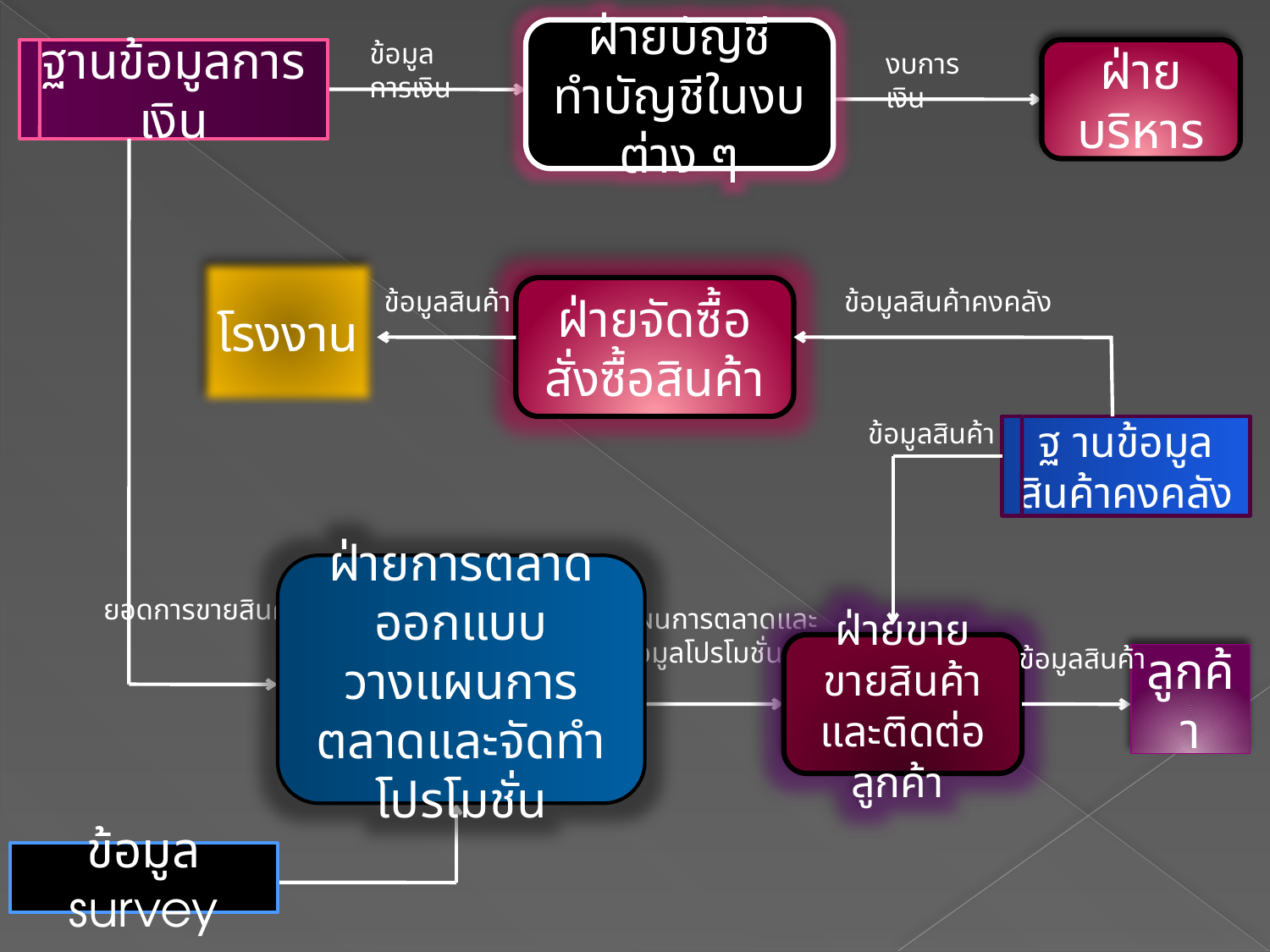

ฝ่ายบัญชี
ทำบัญชีในงบต่าง ๆ
ข้อมูลการเงิน
ฐานข้อมูลการเงิน
งบการเงิน
ฝ่ายบริหาร
โรงงาน
ข้อมูลสินค้า
ฝ่ายจัดซื้อ
สั่งซื้อสินค้า
ข้อมูลสินค้าคงคลัง
ข้อมูลสินค้า
ฐ านข้อมูลสินค้าคงคลัง

ฝ่ายการตลาด
ออกแบบวางแผนการตลาดและจัดทำโปรโมชั่น
ยอดการขายสินค้า
แผนการตลาดและ
ข้อมูลโปรโมชั่น
ฝ่ายขาย ขายสินค้าและติดต่อลูกค้า
ข้อมูลสินค้า
ลูกค้า
ข้อมูล survey